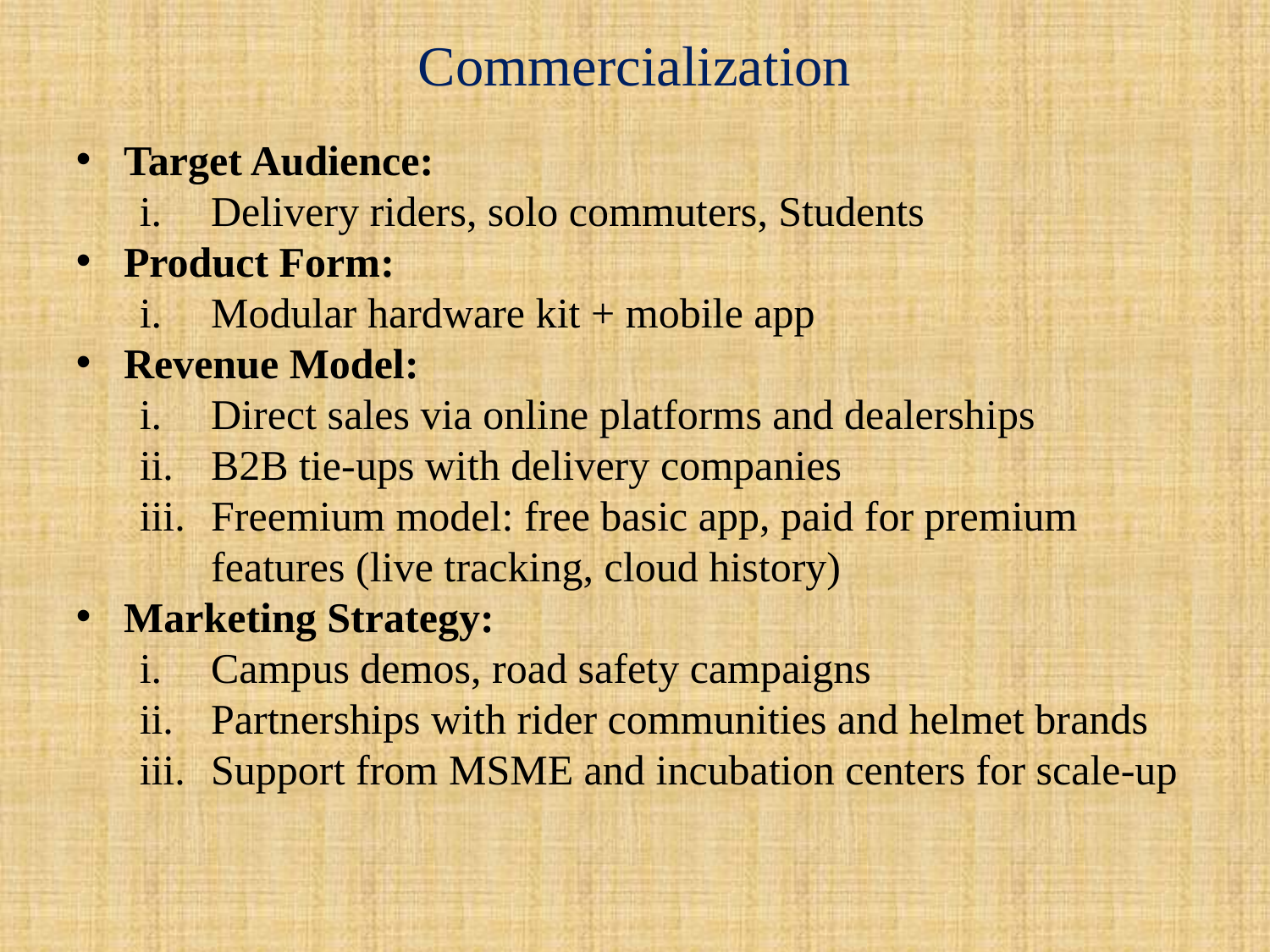

# Commercialization
Target Audience:
Delivery riders, solo commuters, Students
Product Form:
Modular hardware kit + mobile app
Revenue Model:
Direct sales via online platforms and dealerships
B2B tie-ups with delivery companies
Freemium model: free basic app, paid for premium features (live tracking, cloud history)
Marketing Strategy:
Campus demos, road safety campaigns
Partnerships with rider communities and helmet brands
Support from MSME and incubation centers for scale-up